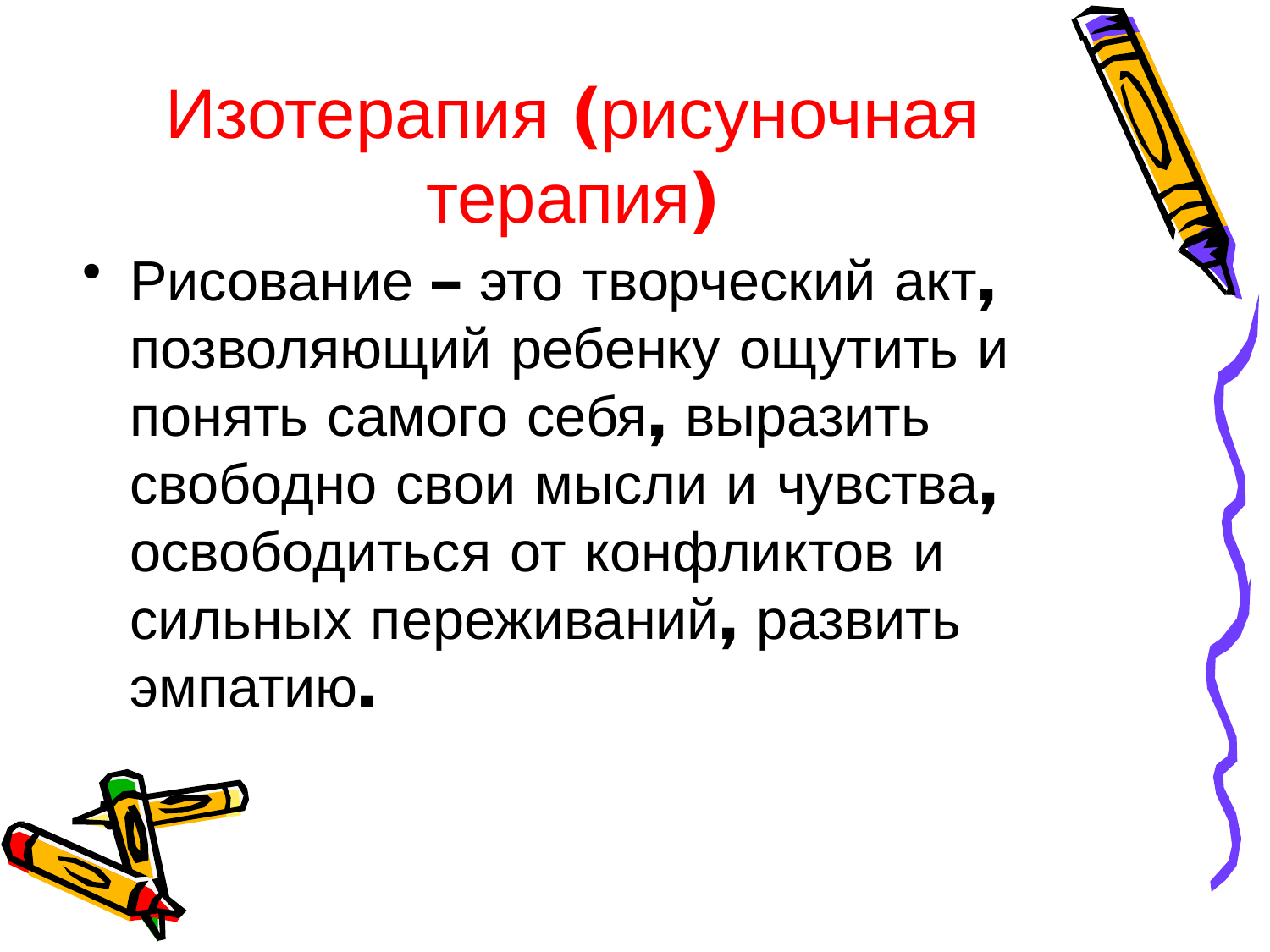

# Изотерапия (рисуночная терапия)
Рисование – это творческий акт, позволяющий ребенку ощутить и понять самого себя, выразить свободно свои мысли и чувства, освободиться от конфликтов и сильных переживаний, развить эмпатию.